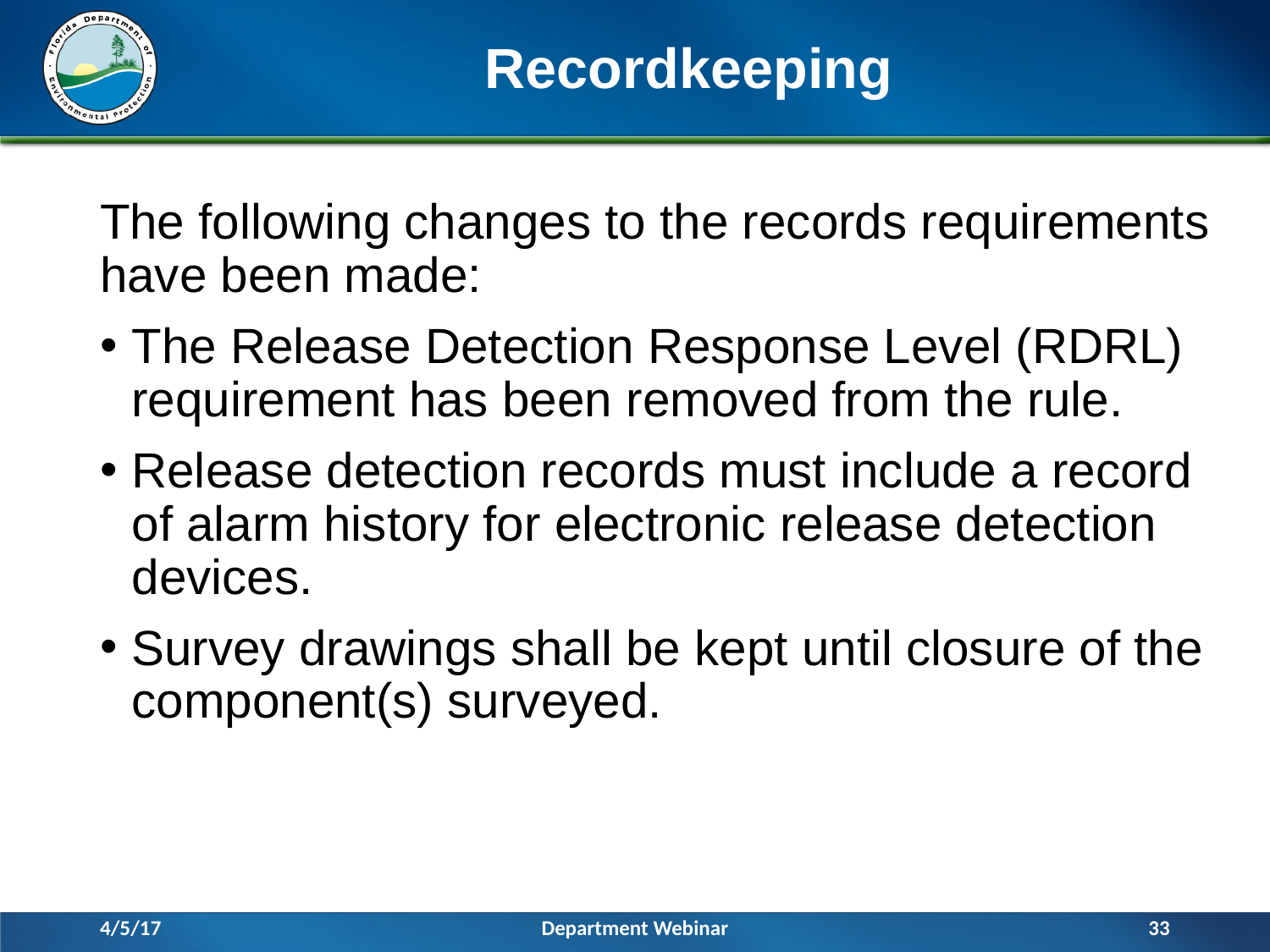

# Recordkeeping
The following changes to the records requirements have been made:
The Release Detection Response Level (RDRL) requirement has been removed from the rule.
Release detection records must include a record of alarm history for electronic release detection devices.
Survey drawings shall be kept until closure of the component(s) surveyed.
4/5/17
Department Webinar
33